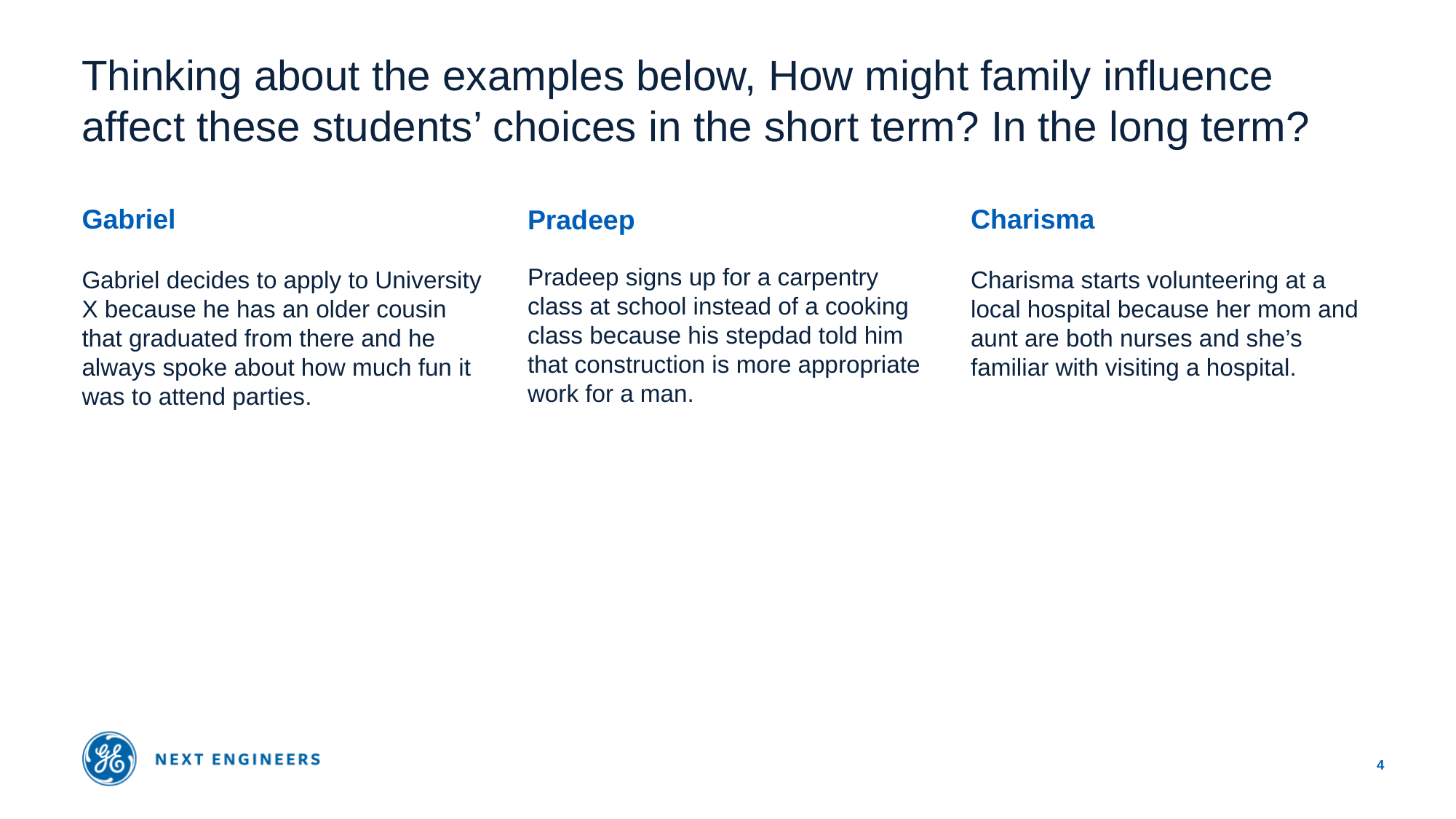

# Thinking about the examples below, How might family influence affect these students’ choices in the short term? In the long term?
Gabriel
Charisma
Pradeep
Pradeep signs up for a carpentry class at school instead of a cooking class because his stepdad told him that construction is more appropriate work for a man.

Gabriel decides to apply to University X because he has an older cousin that graduated from there and he always spoke about how much fun it was to attend parties.
Charisma starts volunteering at a local hospital because her mom and aunt are both nurses and she’s familiar with visiting a hospital.

4